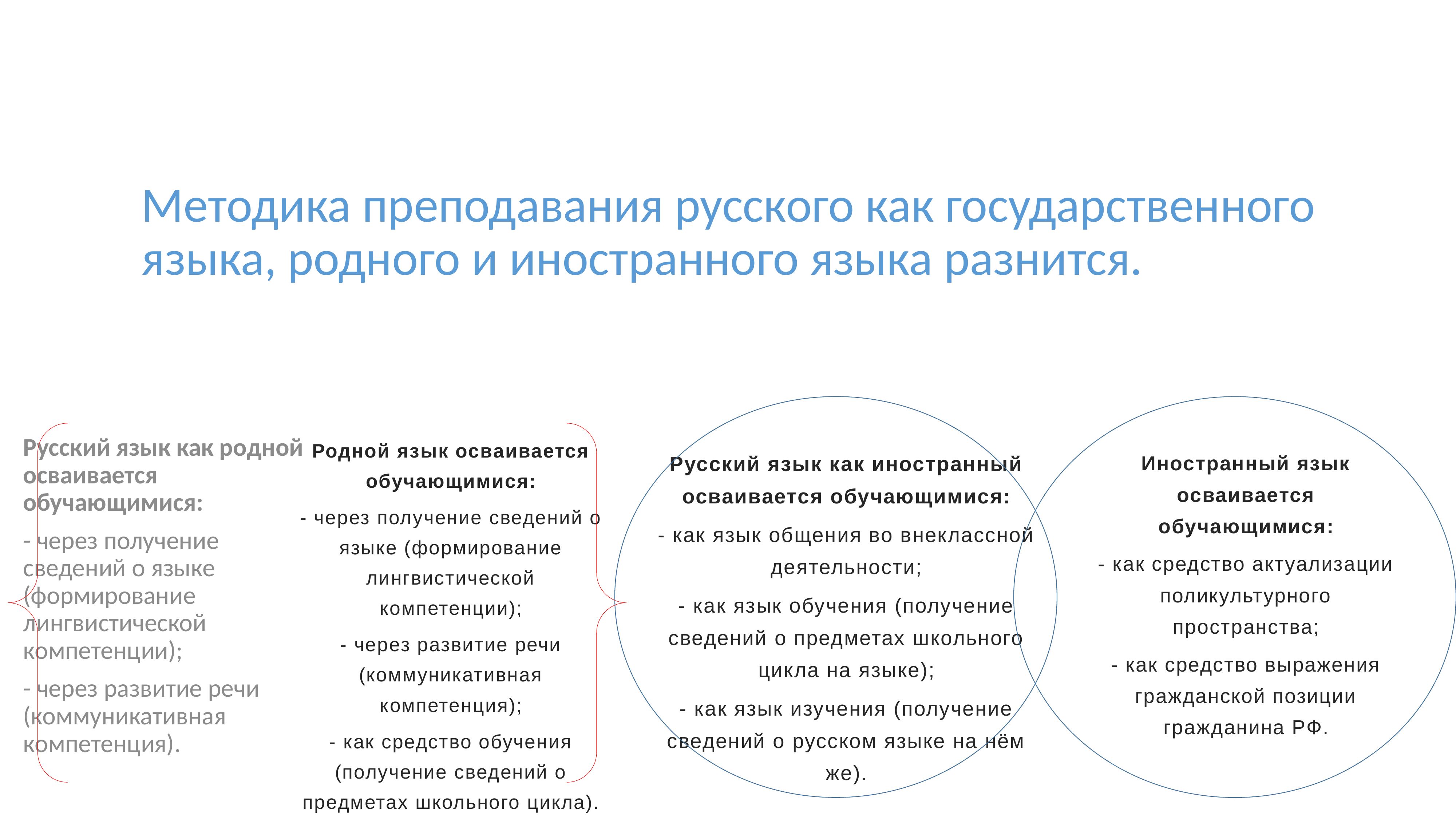

# Методика преподавания русского как государственного языка, родного и иностранного языка разнится.

Русский язык как родной осваивается обучающимися:
- через получение сведений о языке (формирование лингвистической компетенции);
- через развитие речи (коммуникативная компетенция).
Родной язык осваивается обучающимися:
- через получение сведений о языке (формирование лингвистической компетенции);
- через развитие речи (коммуникативная компетенция);
- как средство обучения (получение сведений о предметах школьного цикла).
Русский язык как иностранный осваивается обучающимися:
- как язык общения во внеклассной деятельности;
- как язык обучения (получение сведений о предметах школьного цикла на языке);
- как язык изучения (получение сведений о русском языке на нём же).
Иностранный язык осваивается обучающимися:
- как средство актуализации поликультурного пространства;
- как средство выражения гражданской позиции гражданина РФ.